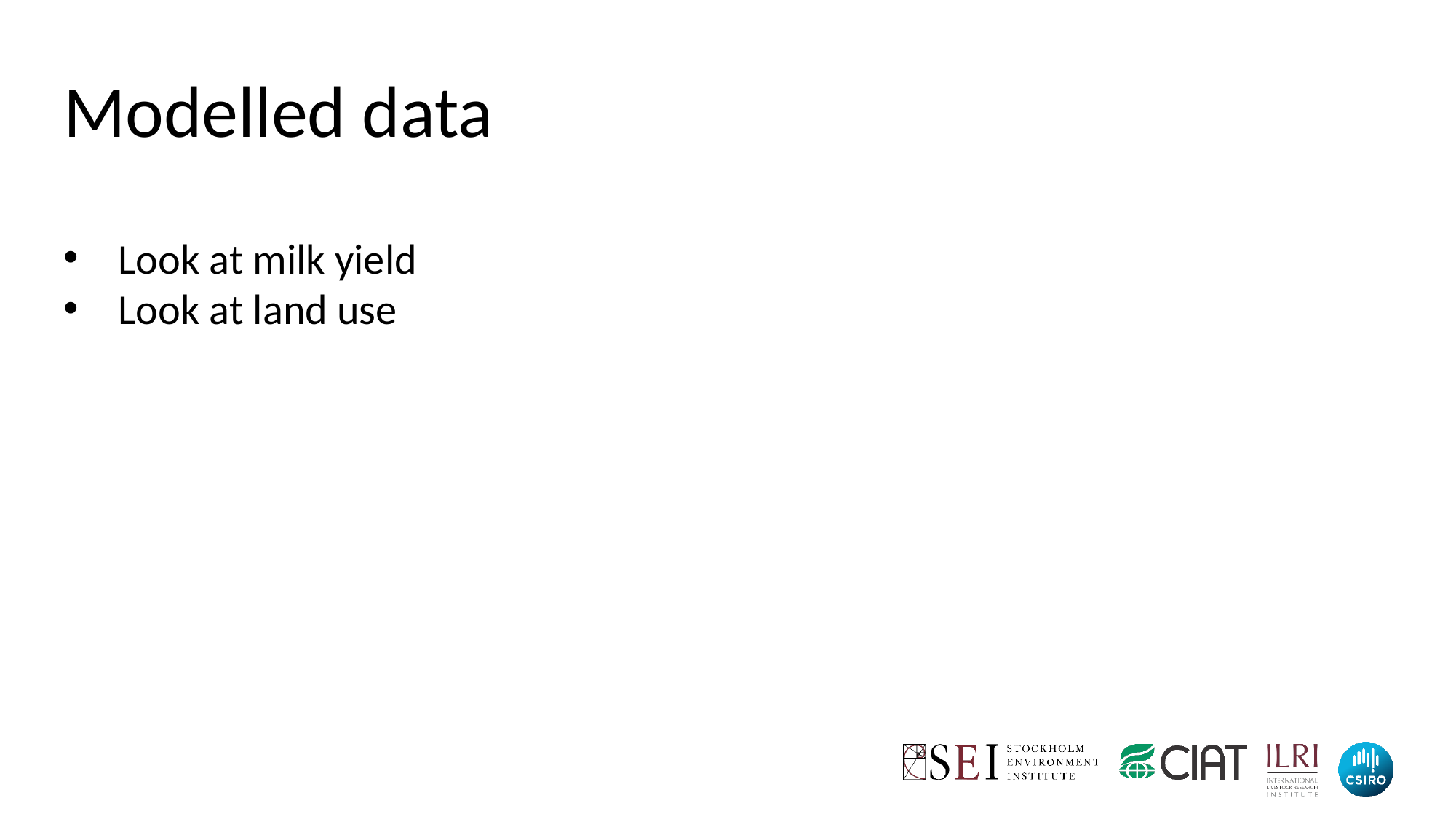

Modelled data
Look at milk yield
Look at land use